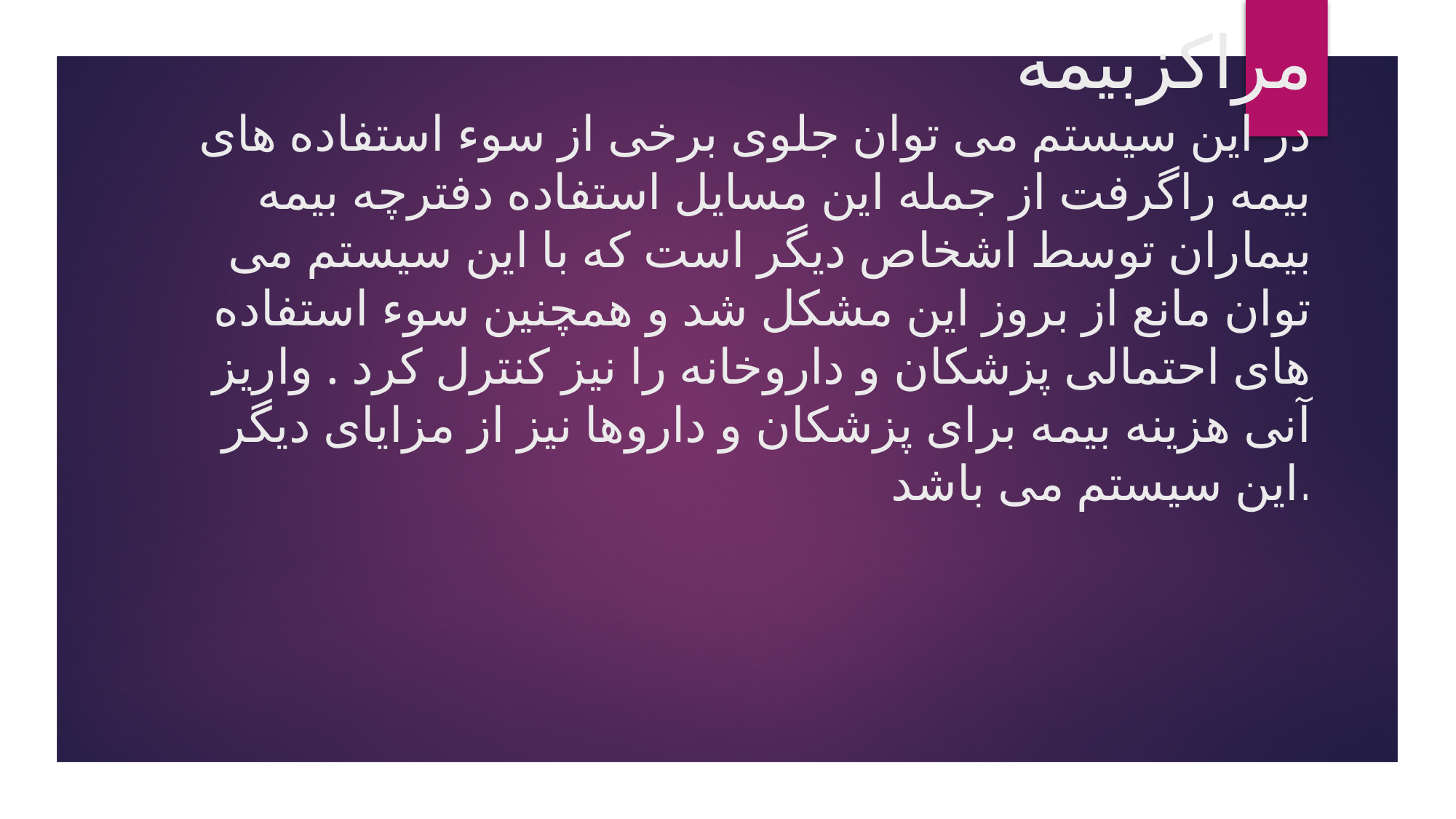

# مراکزبیمه در این سیستم می توان جلوی برخی از سوء استفاده های بیمه راگرفت از جمله این مسایل استفاده دفترچه بیمه بیماران توسط اشخاص دیگر است که با این سیستم می توان مانع از بروز این مشکل شد و همچنین سوء استفاده های احتمالی پزشکان و داروخانه را نیز کنترل کرد . واریز آنی هزینه بیمه برای پزشکان و داروها نیز از مزایای دیگر این سیستم می باشد.